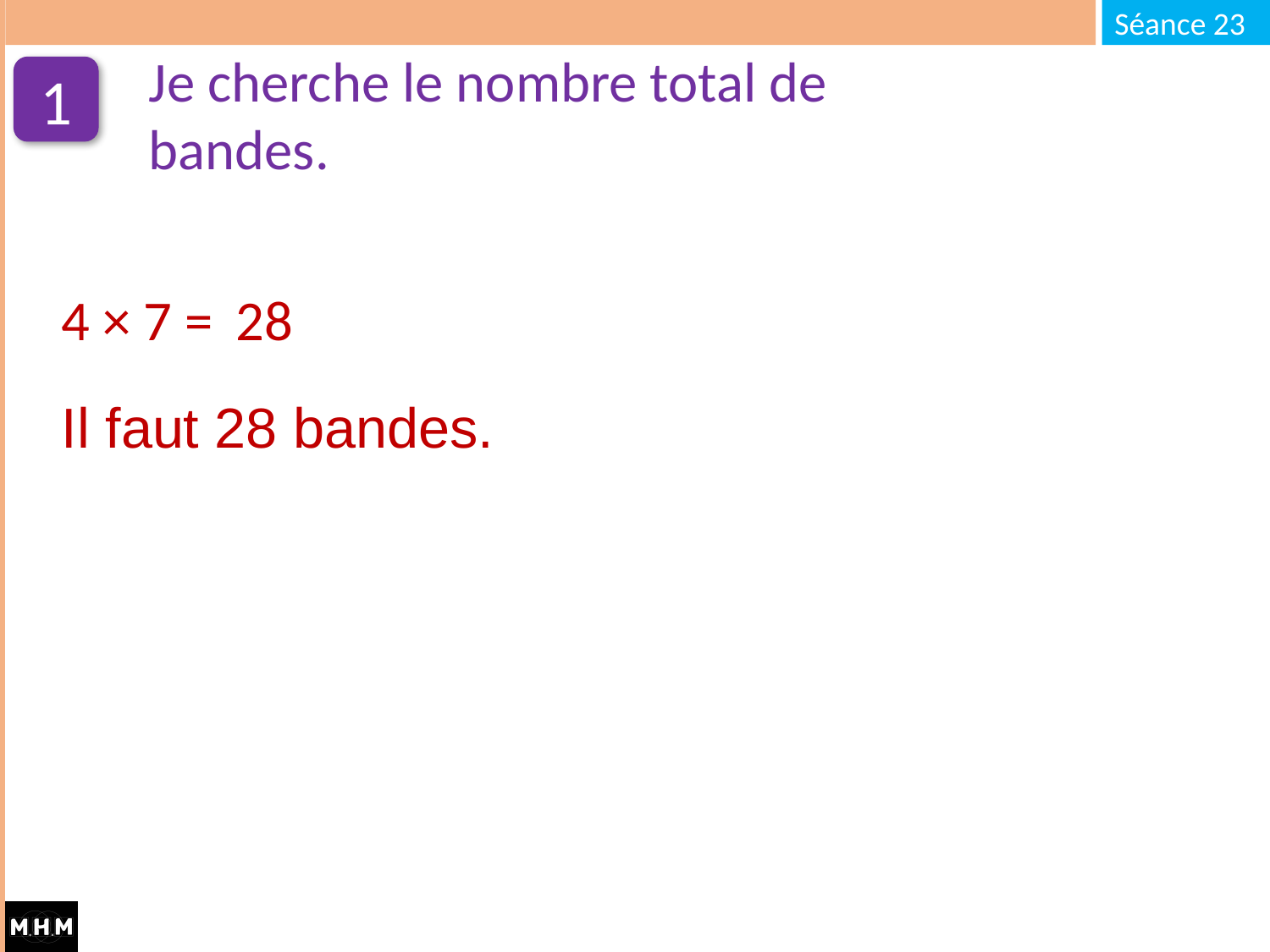

Je cherche le nombre total de bandes.
1
4 × 7 =
28
Il faut 28 bandes.